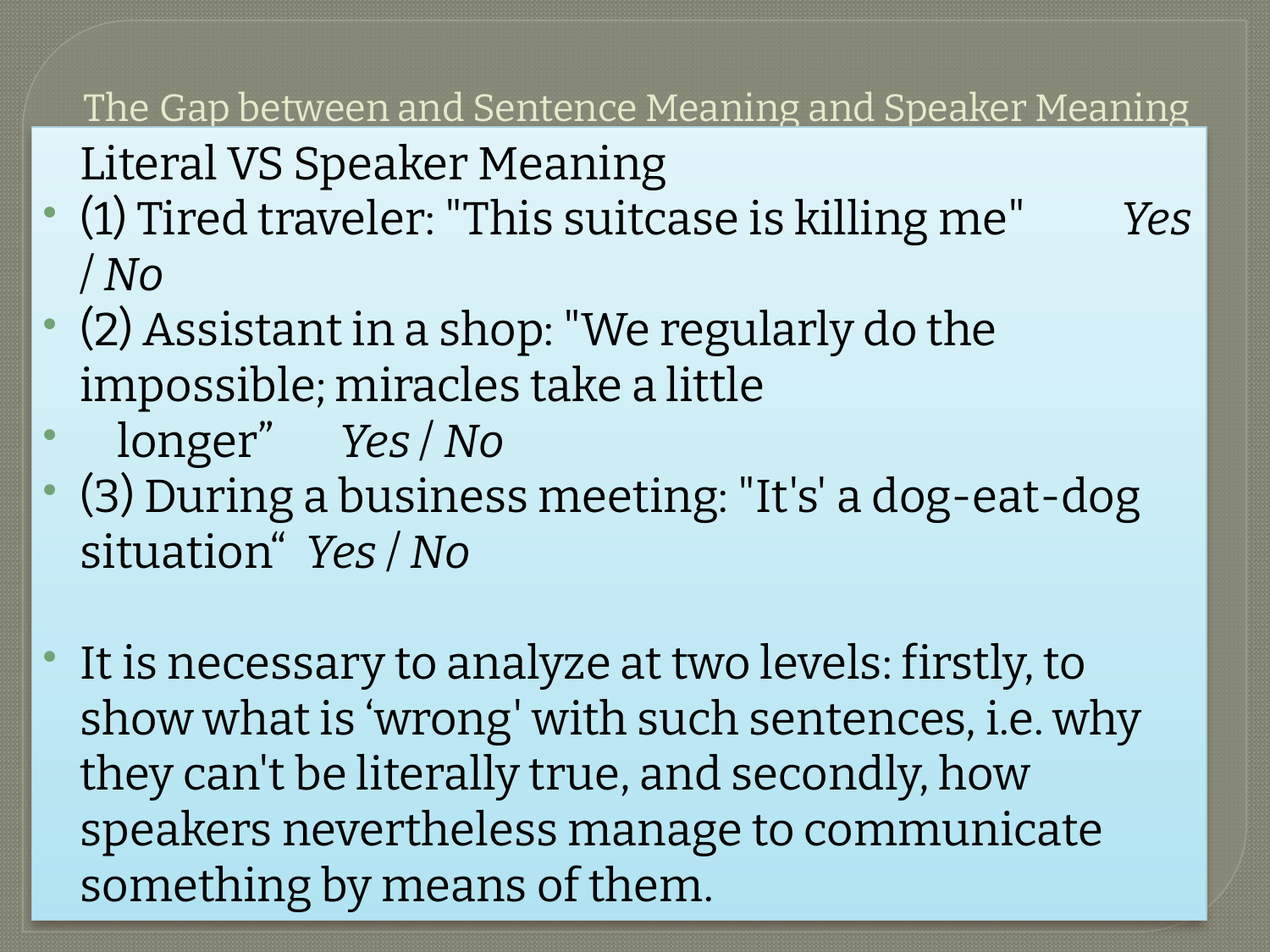

# The Gap between and Sentence Meaning and Speaker Meaning
			Literal VS Speaker Meaning
(1) Tired traveler: "This suitcase is killing me" 		Yes / No
(2) Assistant in a shop: "We regularly do the impossible; miracles take a little
    longer”       Yes / No
(3) During a business meeting: "It's' a dog-eat-dog situation“  Yes / No

It is necessary to analyze at two levels: firstly, to show what is ‘wrong' with such sentences, i.e. why they can't be literally true, and secondly, how speakers nevertheless manage to communicate something by means of them.